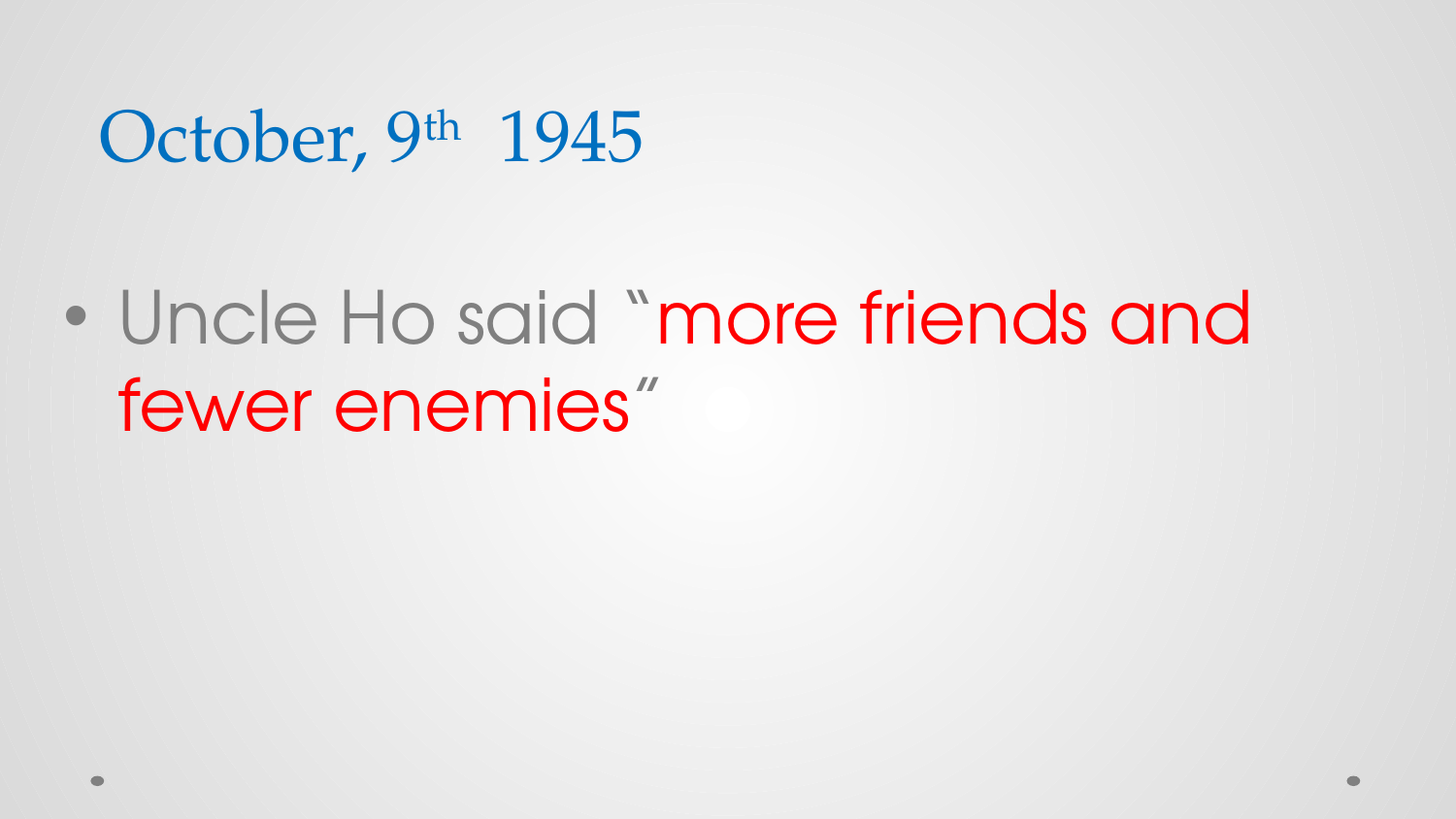

October, 9th  1945
Uncle Ho said “more friends and fewer enemies”